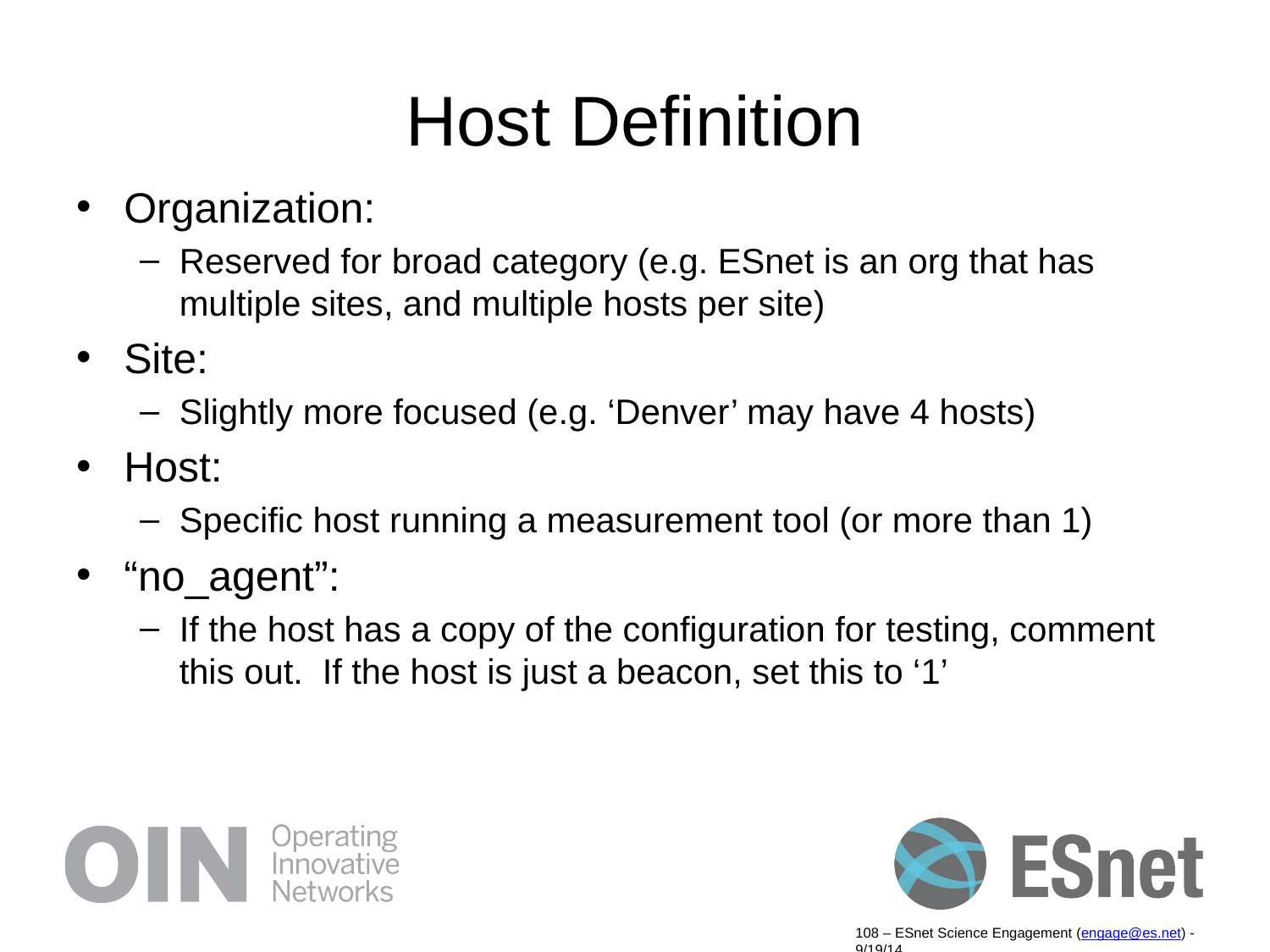

# Host Definition
Organization:
Reserved for broad category (e.g. ESnet is an org that has multiple sites, and multiple hosts per site)
Site:
Slightly more focused (e.g. ‘Denver’ may have 4 hosts)
Host:
Specific host running a measurement tool (or more than 1)
“no_agent”:
If the host has a copy of the configuration for testing, comment this out.  If the host is just a beacon, set this to ‘1’

108 – ESnet Science Engagement (engage@es.net) - 9/19/14